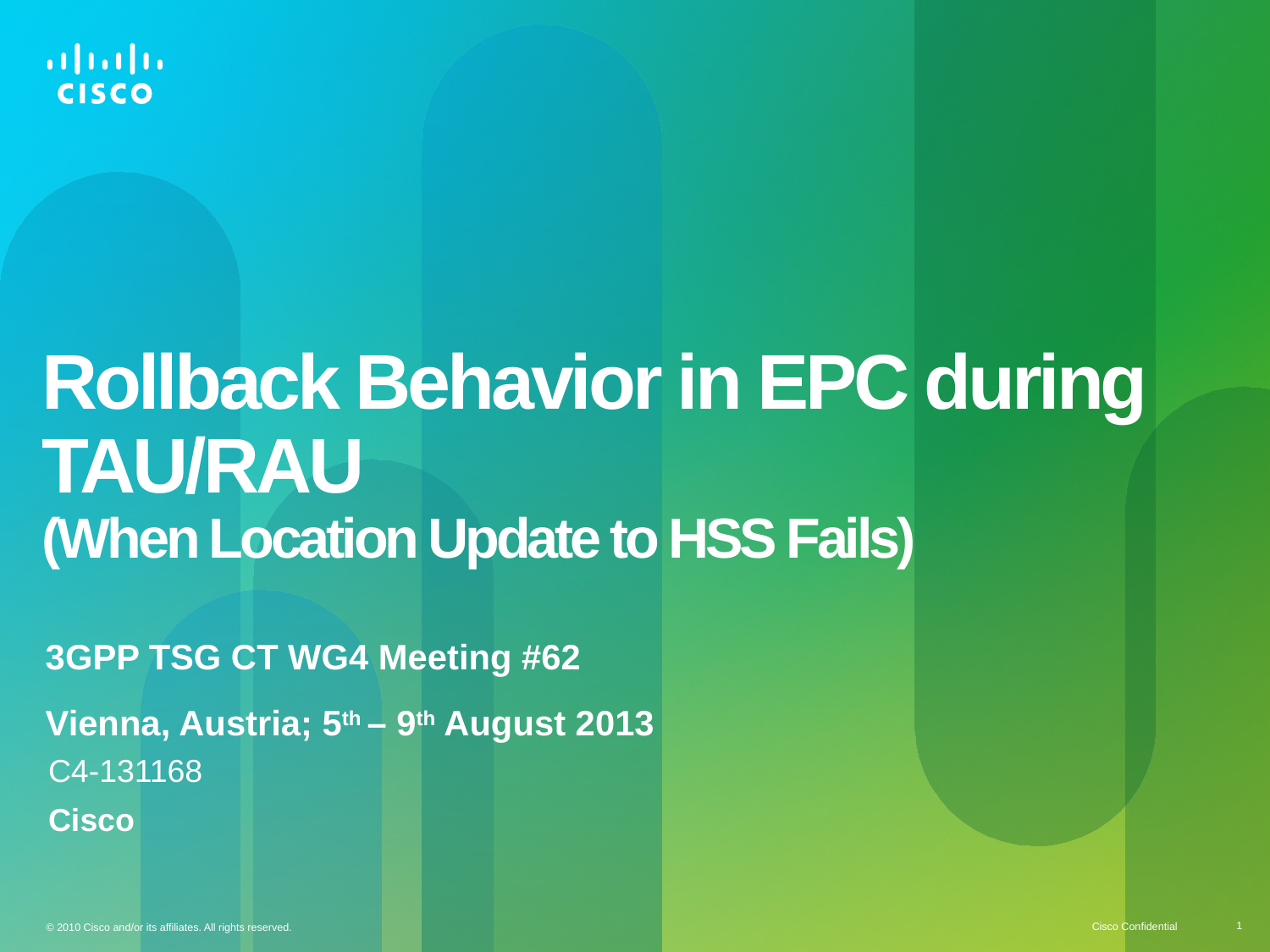

# Rollback Behavior in EPC during TAU/RAU (When Location Update to HSS Fails)
3GPP TSG CT WG4 Meeting #62
Vienna, Austria; 5th – 9th August 2013
C4-131168
Cisco